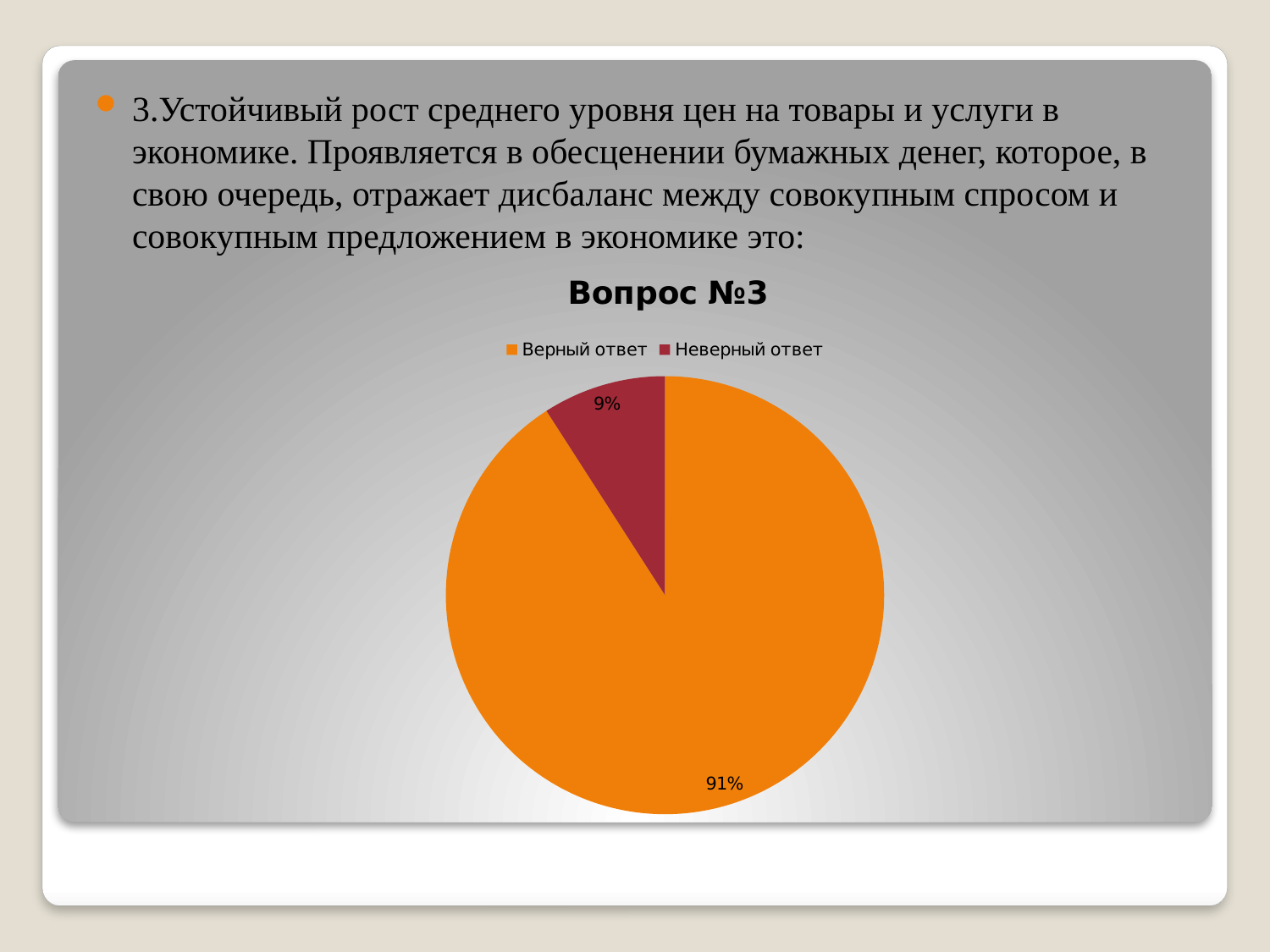

3.Устойчивый рост среднего уровня цен на товары и услуги в экономике. Проявляется в обесценении бумажных денег, которое, в свою очередь, отражает дисбаланс между совокупным спросом и совокупным предложением в экономике это:

### Chart: Вопрос №3

| Category | Продажи |
|---|---|
| Верный ответ | 32.0 |
| Неверный ответ | 3.2 |
#